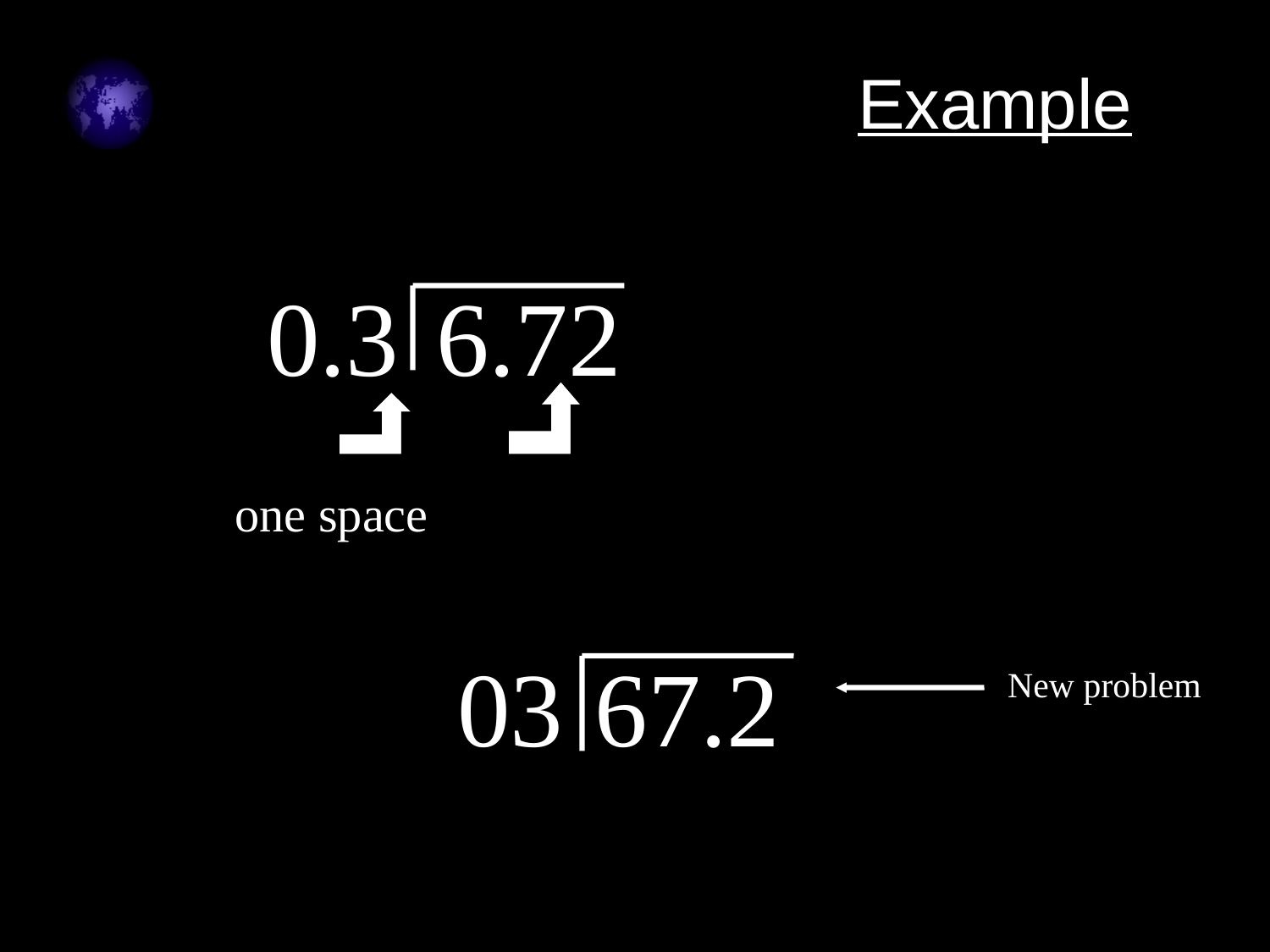

# Example
0.3
6.72

one space
03
67.2

New problem